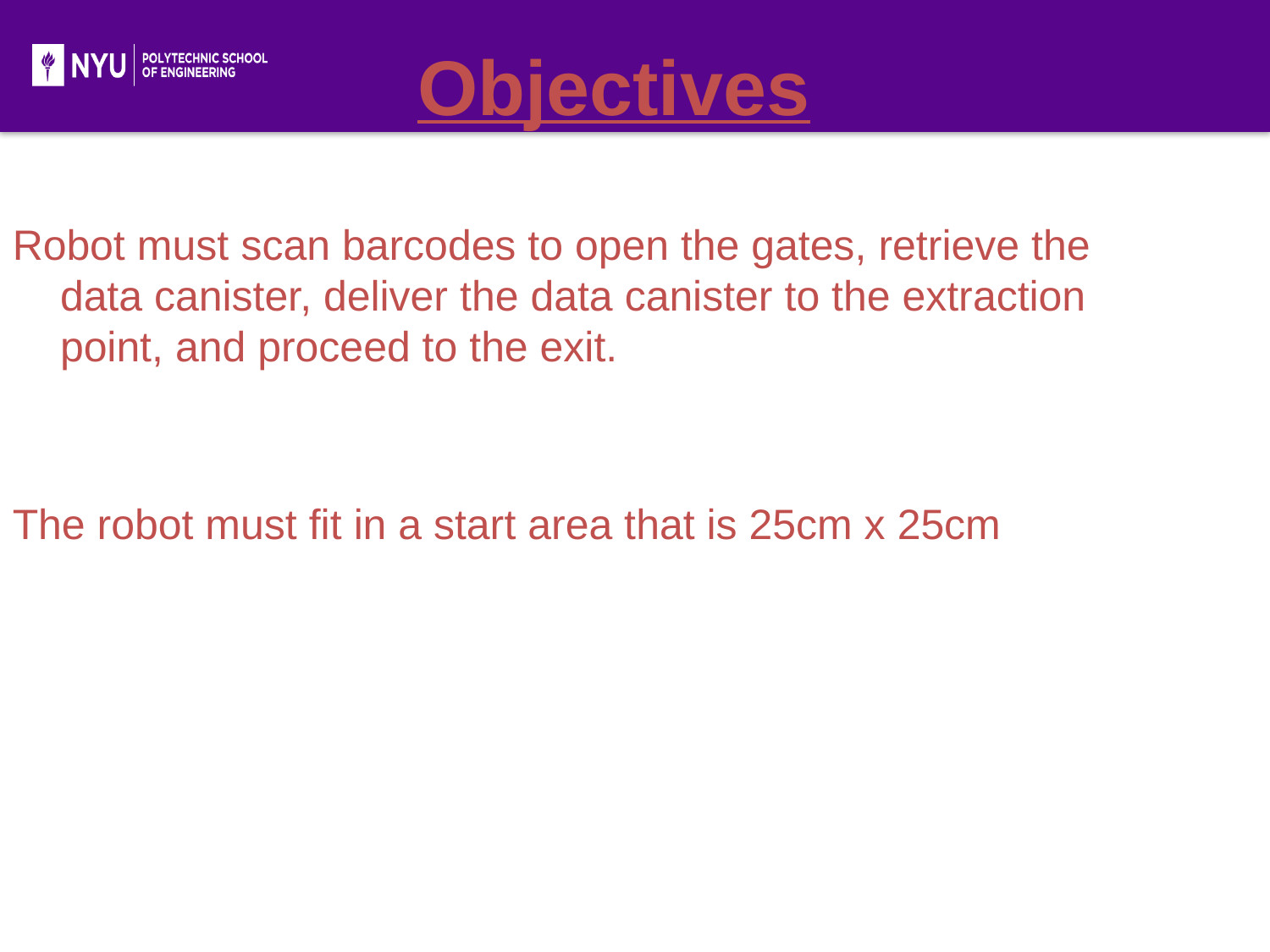

Objectives
Robot must scan barcodes to open the gates, retrieve the data canister, deliver the data canister to the extraction point, and proceed to the exit.

The robot must fit in a start area that is 25cm x 25cm